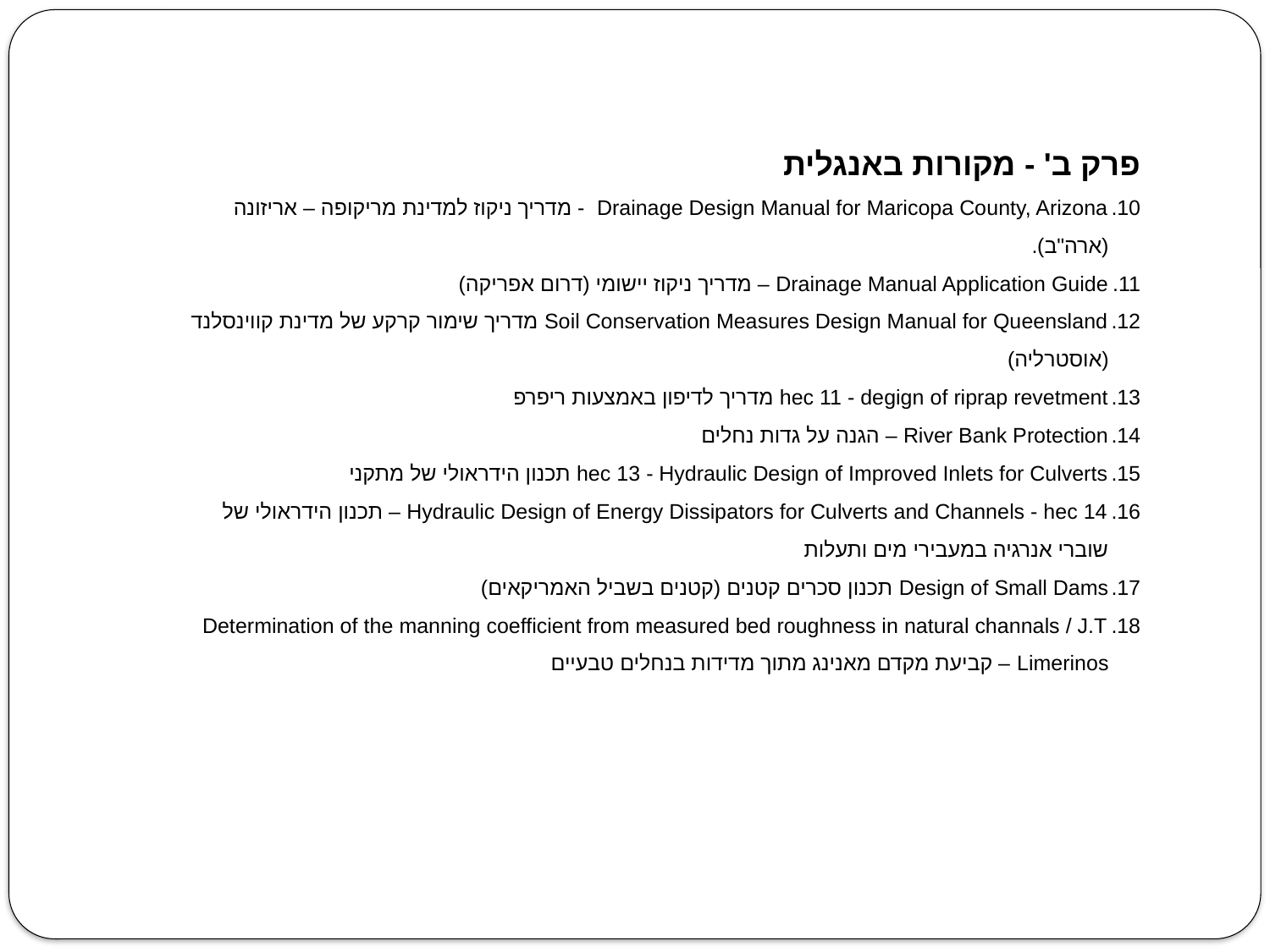

פרק ב' - מקורות באנגלית
Drainage Design Manual for Maricopa County, Arizona  - מדריך ניקוז למדינת מריקופה – אריזונה (ארה"ב).
Drainage Manual Application Guide – מדריך ניקוז יישומי (דרום אפריקה)
Soil Conservation Measures Design Manual for Queensland מדריך שימור קרקע של מדינת קווינסלנד (אוסטרליה)
hec 11 - degign of riprap revetment מדריך לדיפון באמצעות ריפרפ
River Bank Protection – הגנה על גדות נחלים
hec 13 - Hydraulic Design of Improved Inlets for Culverts תכנון הידראולי של מתקני
Hydraulic Design of Energy Dissipators for Culverts and Channels - hec 14 – תכנון הידראולי של שוברי אנרגיה במעבירי מים ותעלות
Design of Small Dams תכנון סכרים קטנים (קטנים בשביל האמריקאים)
Determination of the manning coefficient from measured bed roughness in natural channals / J.T Limerinos – קביעת מקדם מאנינג מתוך מדידות בנחלים טבעיים